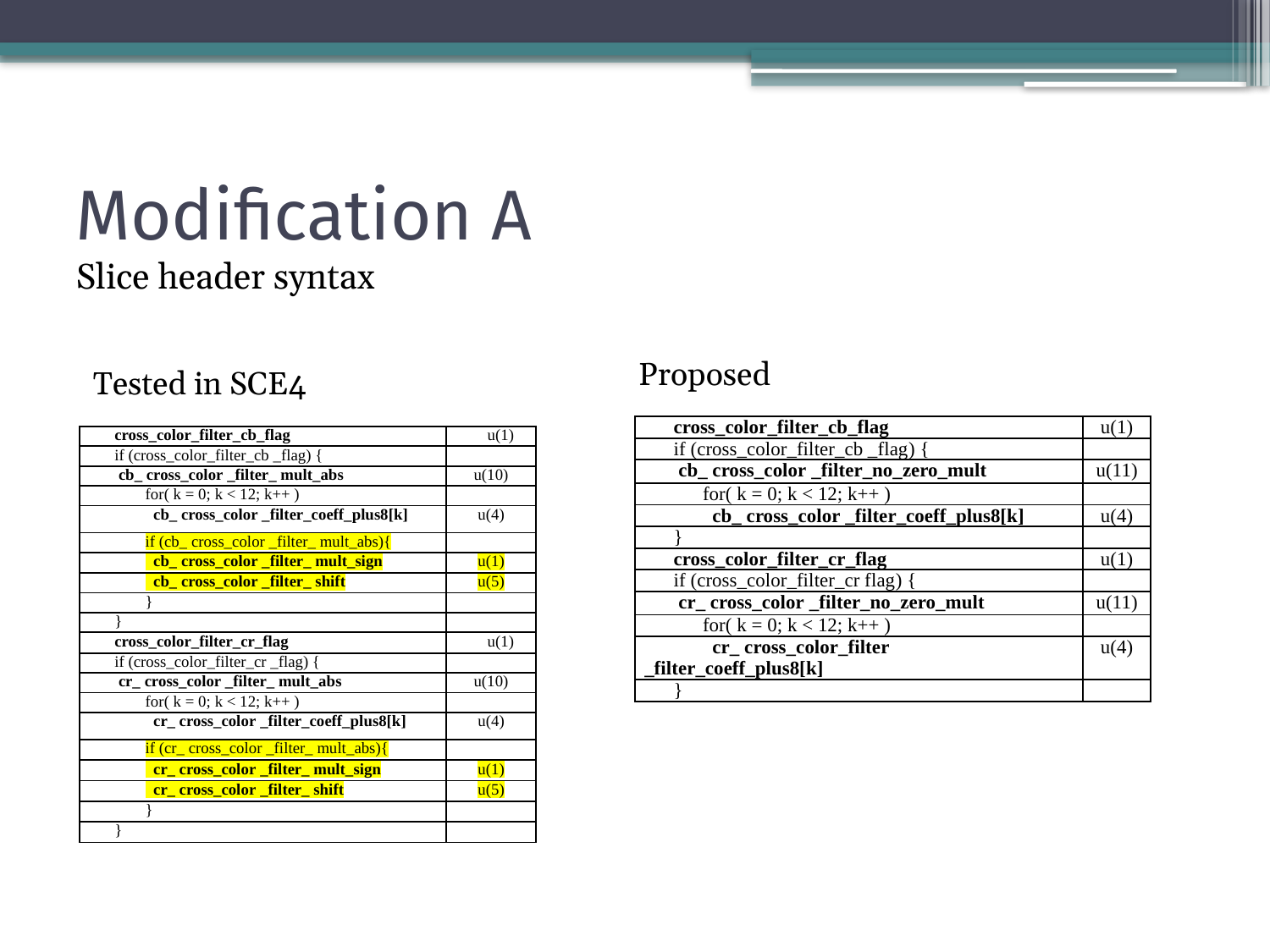

# Modification A Slice header syntax
Proposed
Tested in SCE4
| cross\_color\_filter\_cb\_flag | u(1) |
| --- | --- |
| if (cross\_color\_filter\_cb \_flag) { |  |
| cb\_ cross\_color \_filter\_no\_zero\_mult | u(11) |
| for( k = 0; k < 12; k++ ) |  |
| cb\_ cross\_color \_filter\_coeff\_plus8[k] | u(4) |
| } |  |
| cross\_color\_filter\_cr\_flag | u(1) |
| if (cross\_color\_filter\_cr flag) { |  |
| cr\_ cross\_color \_filter\_no\_zero\_mult | u(11) |
| for( k = 0; k < 12; k++ ) |  |
| cr\_ cross\_color\_filter \_filter\_coeff\_plus8[k] | u(4) |
| } |  |
| cross\_color\_filter\_cb\_flag | u(1) |
| --- | --- |
| if (cross\_color\_filter\_cb \_flag) { |  |
| cb\_ cross\_color \_filter\_ mult\_abs | u(10) |
| for( k = 0; k < 12; k++ ) |  |
| cb\_ cross\_color \_filter\_coeff\_plus8[k] | u(4) |
| if (cb\_ cross\_color \_filter\_ mult\_abs){ |  |
| cb\_ cross\_color \_filter\_ mult\_sign | u(1) |
| cb\_ cross\_color \_filter\_ shift | u(5) |
| } |  |
| } |  |
| cross\_color\_filter\_cr\_flag | u(1) |
| if (cross\_color\_filter\_cr \_flag) { |  |
| cr\_ cross\_color \_filter\_ mult\_abs | u(10) |
| for( k = 0; k < 12; k++ ) |  |
| cr\_ cross\_color \_filter\_coeff\_plus8[k] | u(4) |
| if (cr\_ cross\_color \_filter\_ mult\_abs){ |  |
| cr\_ cross\_color \_filter\_ mult\_sign | u(1) |
| cr\_ cross\_color \_filter\_ shift | u(5) |
| } |  |
| } |  |